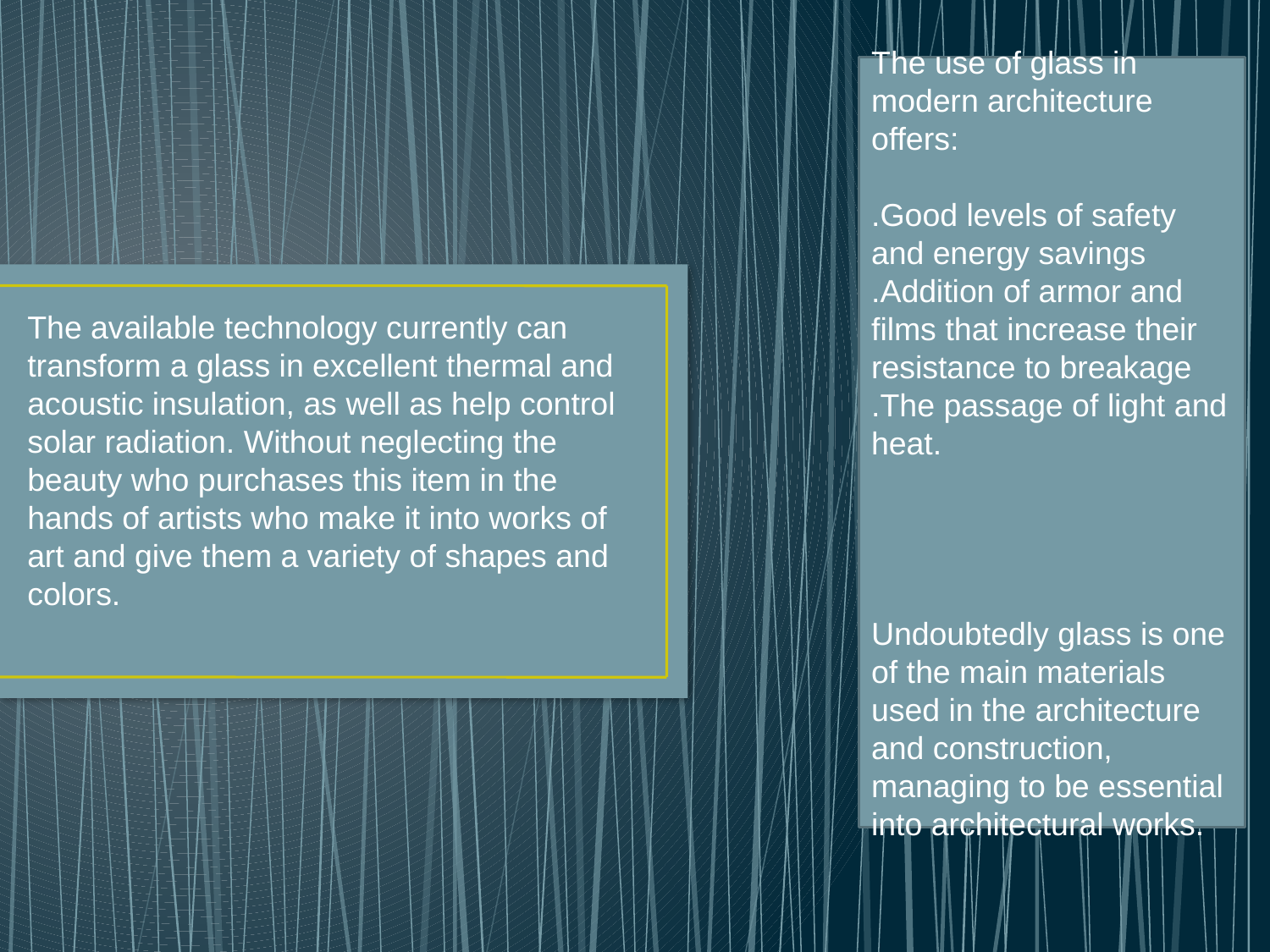

The use of glass in modern architecture offers:

.Good levels of safety and energy savings
.Addition of armor and films that increase their resistance to breakage
.The passage of light and heat.

Undoubtedly glass is one of the main materials used in the architecture and construction, managing to be essential into architectural works.
The available technology currently can transform a glass in excellent thermal and acoustic insulation, as well as help control solar radiation. Without neglecting the beauty who purchases this item in the hands of artists who make it into works of art and give them a variety of shapes and colors.